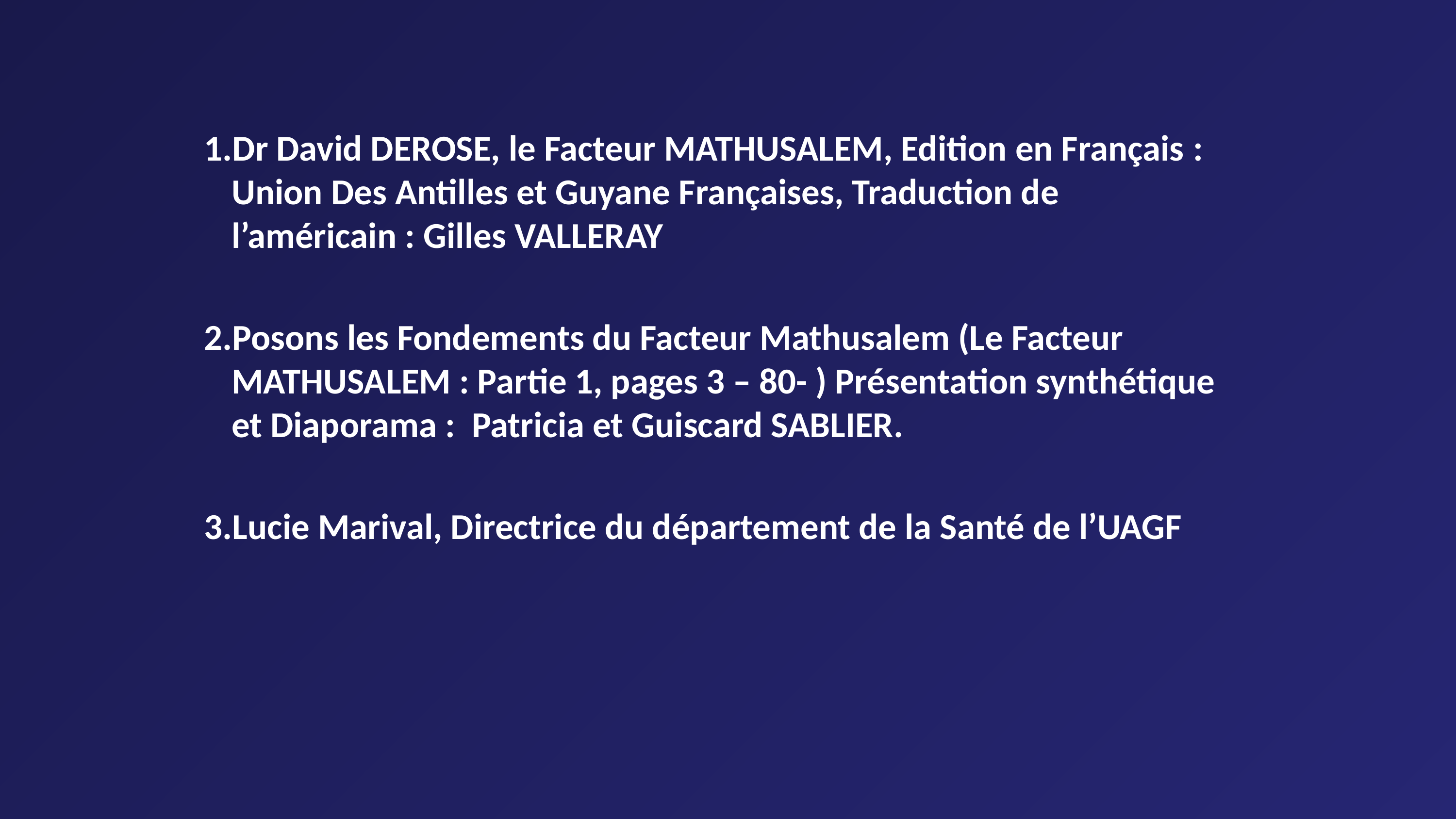

Dr David DEROSE, le Facteur MATHUSALEM, Edition en Français : Union Des Antilles et Guyane Françaises, Traduction de l’américain : Gilles VALLERAY

Posons les Fondements du Facteur Mathusalem (Le Facteur MATHUSALEM : Partie 1, pages 3 – 80- ) Présentation synthétique et Diaporama :  Patricia et Guiscard SABLIER.

3.Lucie Marival, Directrice du département de la Santé de l’UAGF